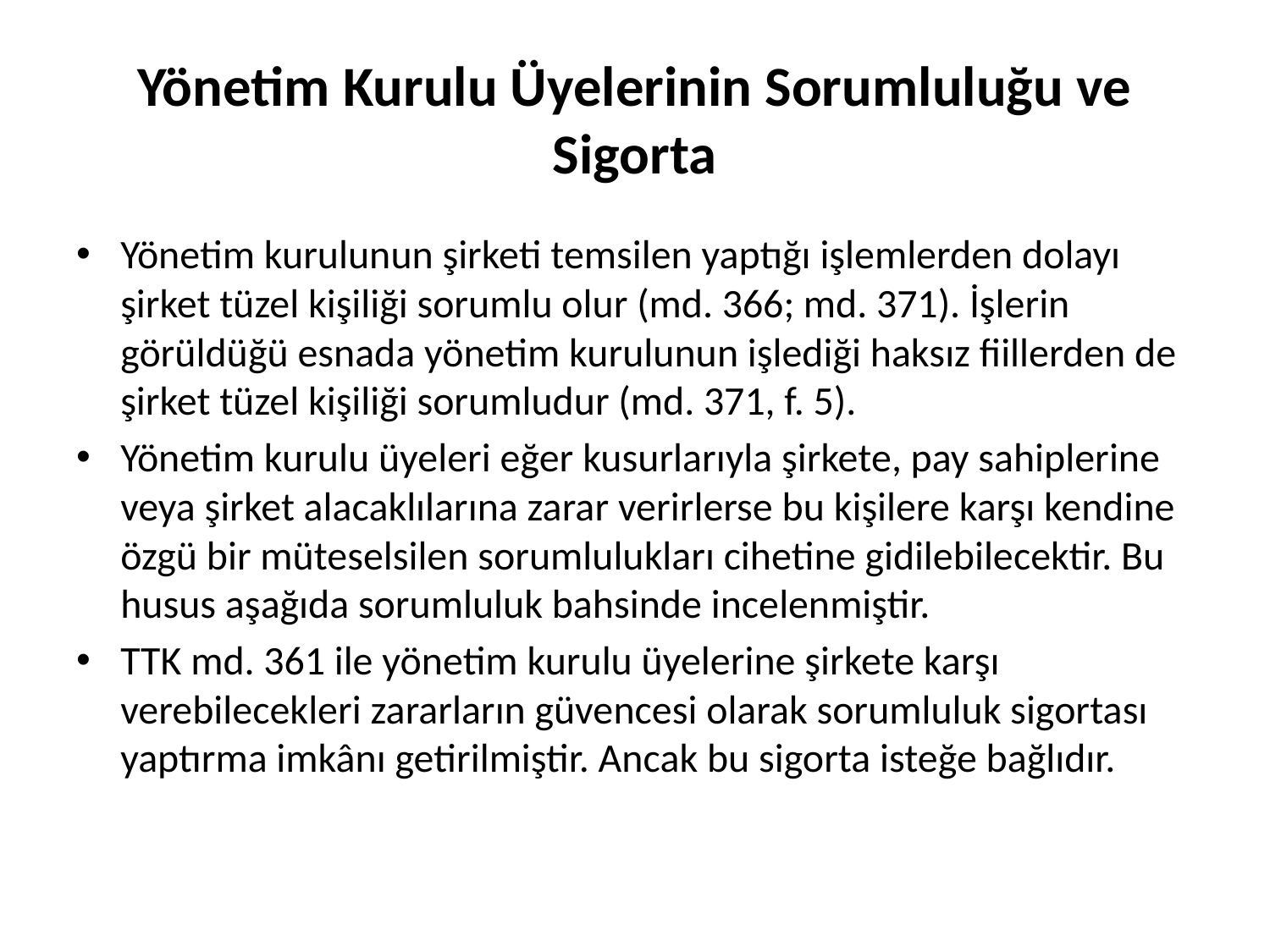

# Yönetim Kurulu Üyelerinin Sorumluluğu ve Sigorta
Yönetim kurulunun şirketi temsilen yaptığı işlemlerden dolayı şirket tüzel kişiliği sorumlu olur (md. 366; md. 371). İşlerin görüldüğü esnada yönetim kurulunun işlediği haksız fiillerden de şirket tüzel kişiliği sorumludur (md. 371, f. 5).
Yönetim kurulu üyeleri eğer kusurlarıyla şirkete, pay sahiplerine veya şirket alacaklılarına zarar verirlerse bu kişilere karşı kendine özgü bir müteselsilen sorumlulukları cihetine gidilebilecektir. Bu husus aşağıda sorumluluk bahsinde incelenmiştir.
TTK md. 361 ile yönetim kurulu üyelerine şirkete karşı verebilecekleri zararların güvencesi olarak sorumluluk sigortası yaptırma imkânı getirilmiştir. Ancak bu sigorta isteğe bağlıdır.